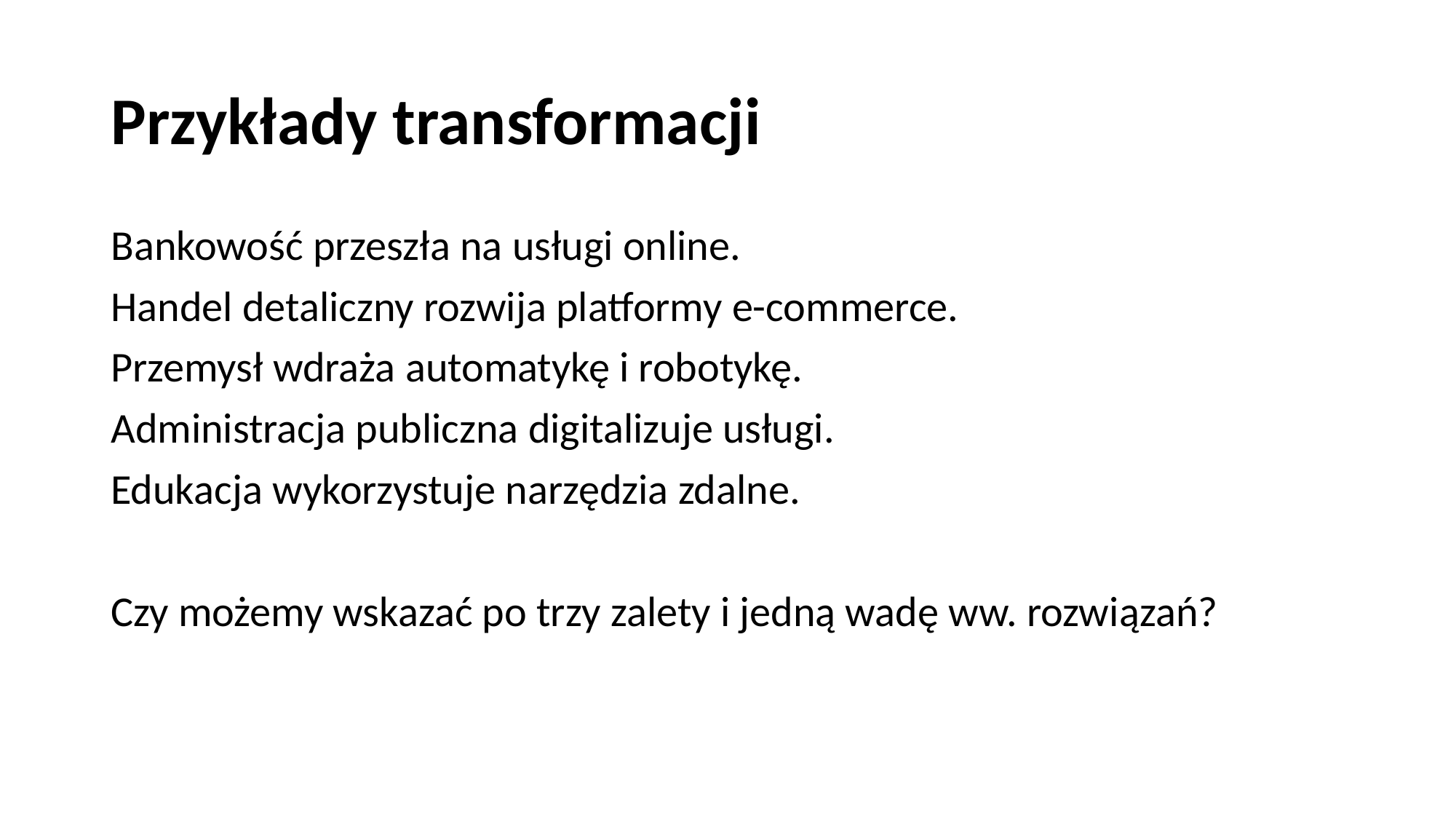

# Przykłady transformacji
Bankowość przeszła na usługi online.
Handel detaliczny rozwija platformy e-commerce.
Przemysł wdraża automatykę i robotykę.
Administracja publiczna digitalizuje usługi.
Edukacja wykorzystuje narzędzia zdalne.

Czy możemy wskazać po trzy zalety i jedną wadę ww. rozwiązań?